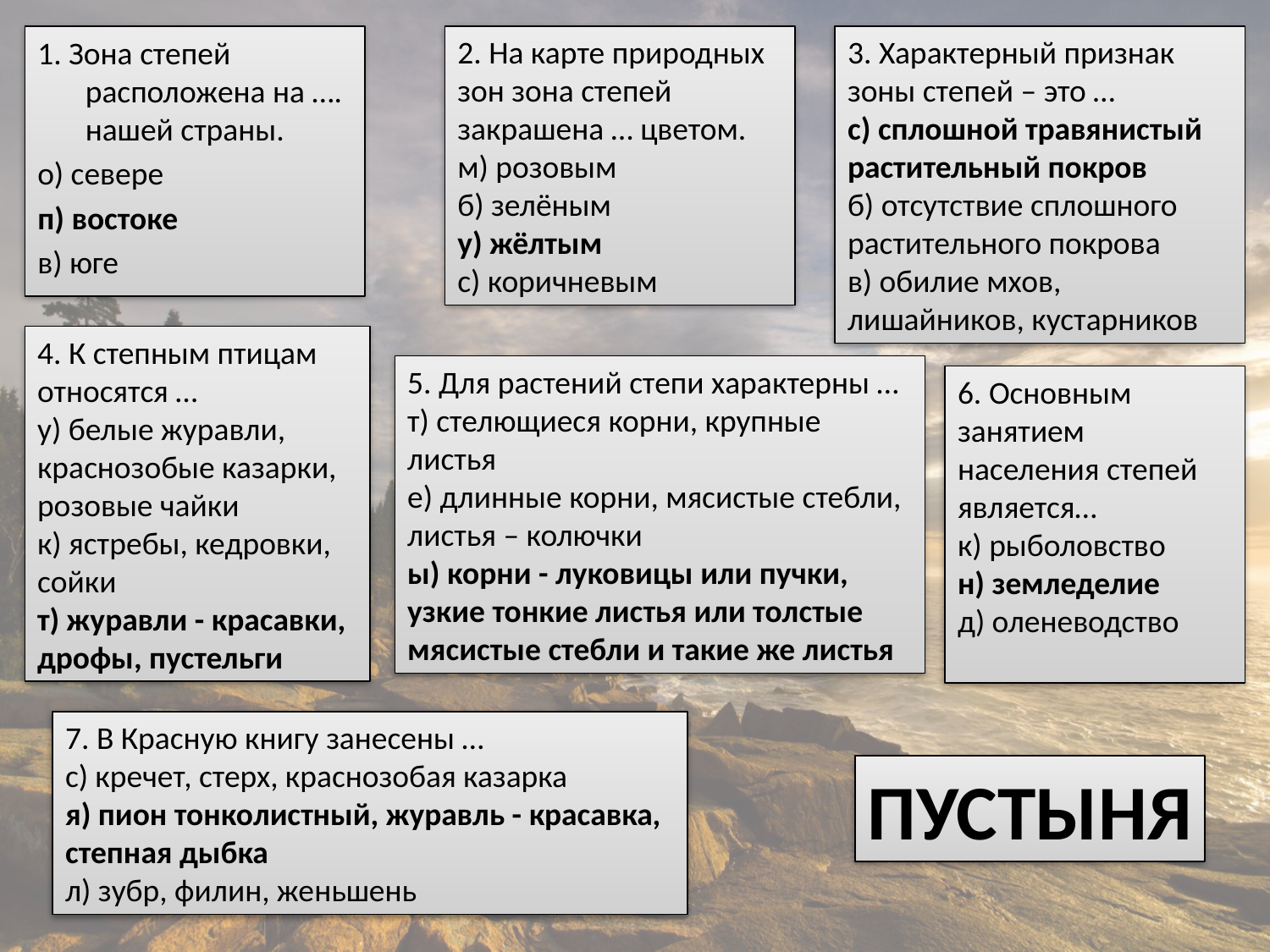

1. Зона степей расположена на …. нашей страны.
о) севере
п) востоке
в) юге

2. На карте природных зон зона степей закрашена … цветом.
м) розовым
б) зелёным
у) жёлтым
с) коричневым
3. Характерный признак зоны степей – это …
с) сплошной травянистый растительный покров
б) отсутствие сплошного растительного покрова
в) обилие мхов, лишайников, кустарников
4. К степным птицам относятся …
у) белые журавли, краснозобые казарки, розовые чайки
к) ястребы, кедровки, сойки
т) журавли - красавки, дрофы, пустельги
5. Для растений степи характерны …
т) стелющиеся корни, крупные листья
е) длинные корни, мясистые стебли, листья – колючки
ы) корни - луковицы или пучки, узкие тонкие листья или толстые мясистые стебли и такие же листья
6. Основным занятием населения степей является…
к) рыболовство
н) земледелие
д) оленеводство

7. В Красную книгу занесены …
с) кречет, стерх, краснозобая казарка
я) пион тонколистный, журавль - красавка, степная дыбка
л) зубр, филин, женьшень
ПУСТЫНЯ